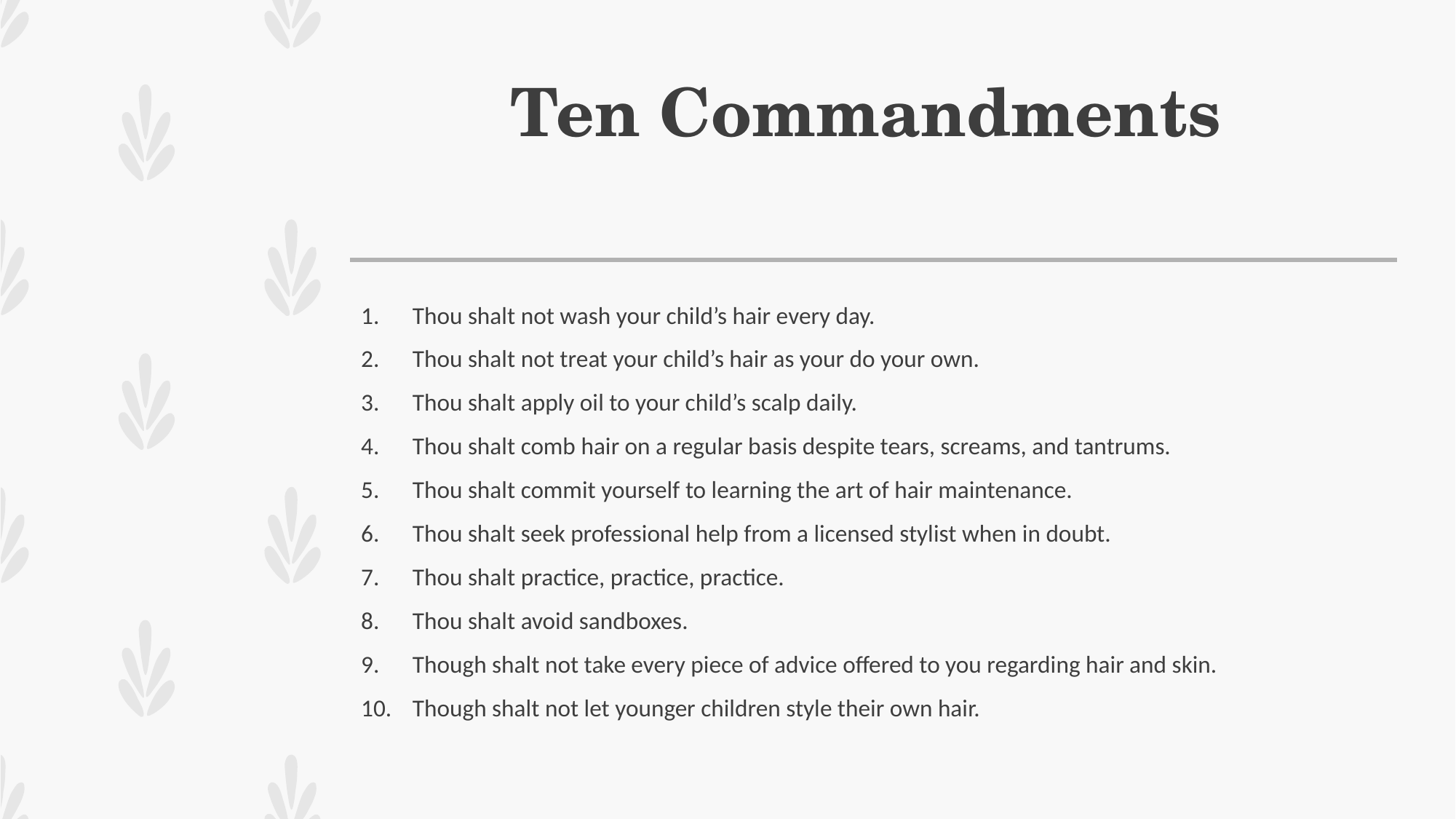

# Ten Commandments
Thou shalt not wash your child’s hair every day.
Thou shalt not treat your child’s hair as your do your own.
Thou shalt apply oil to your child’s scalp daily.
Thou shalt comb hair on a regular basis despite tears, screams, and tantrums.
Thou shalt commit yourself to learning the art of hair maintenance.
Thou shalt seek professional help from a licensed stylist when in doubt.
Thou shalt practice, practice, practice.
Thou shalt avoid sandboxes.
Though shalt not take every piece of advice offered to you regarding hair and skin.
Though shalt not let younger children style their own hair.